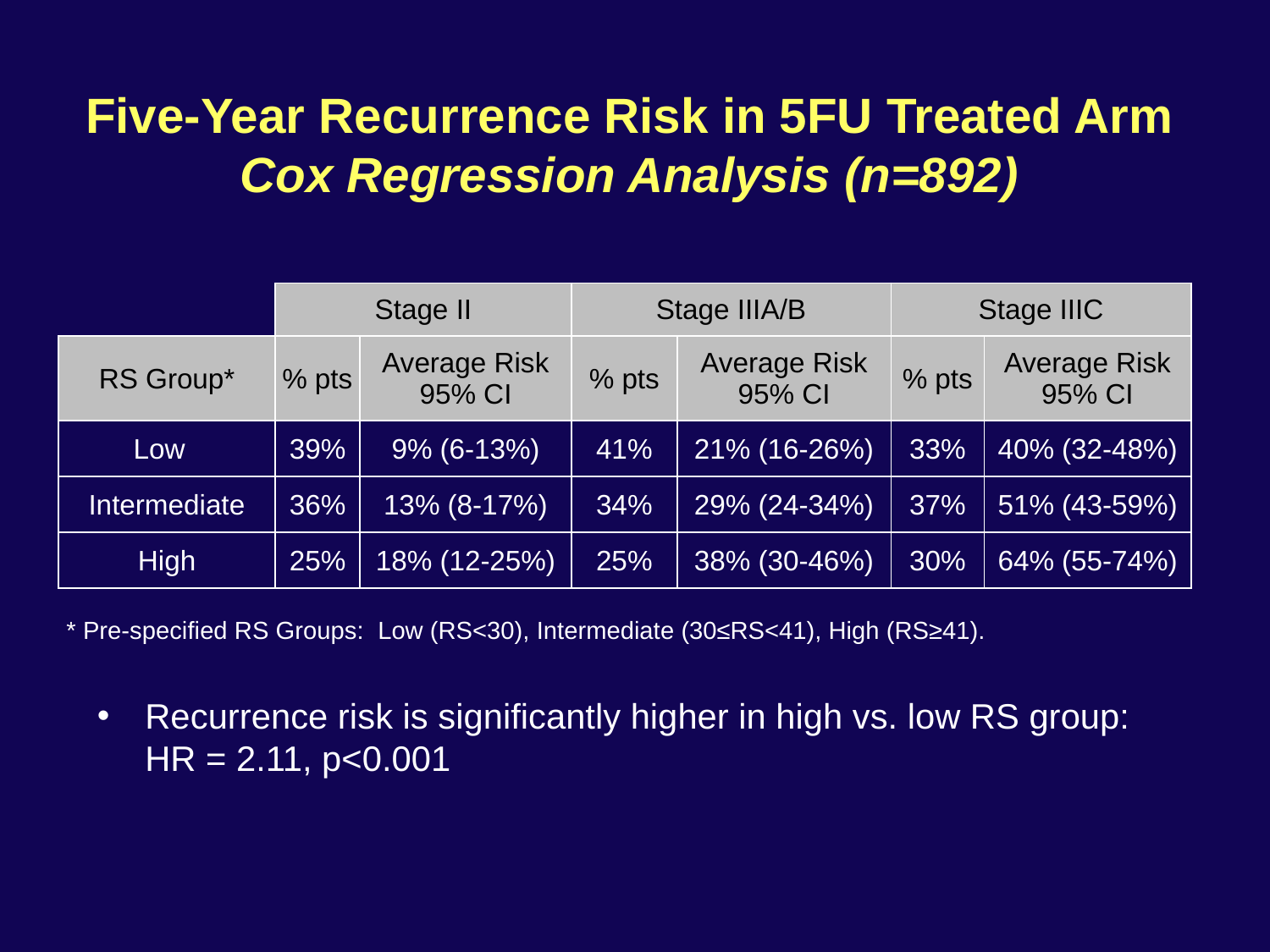

# Five-Year Recurrence Risk in 5FU Treated Arm Cox Regression Analysis (n=892)
|  | Stage II |  | Stage IIIA/B |  | Stage IIIC |  |
| --- | --- | --- | --- | --- | --- | --- |
| RS Group\* | % pts | Average Risk 95% CI | % pts | Average Risk 95% CI | % pts | Average Risk 95% CI |
| Low | 39% | 9% (6-13%) | 41% | 21% (16-26%) | 33% | 40% (32-48%) |
| Intermediate | 36% | 13% (8-17%) | 34% | 29% (24-34%) | 37% | 51% (43-59%) |
| High | 25% | 18% (12-25%) | 25% | 38% (30-46%) | 30% | 64% (55-74%) |
* Pre-specified RS Groups:  Low (RS<30), Intermediate (30≤RS<41), High (RS≥41).
Recurrence risk is significantly higher in high vs. low RS group:  HR = 2.11, p<0.001